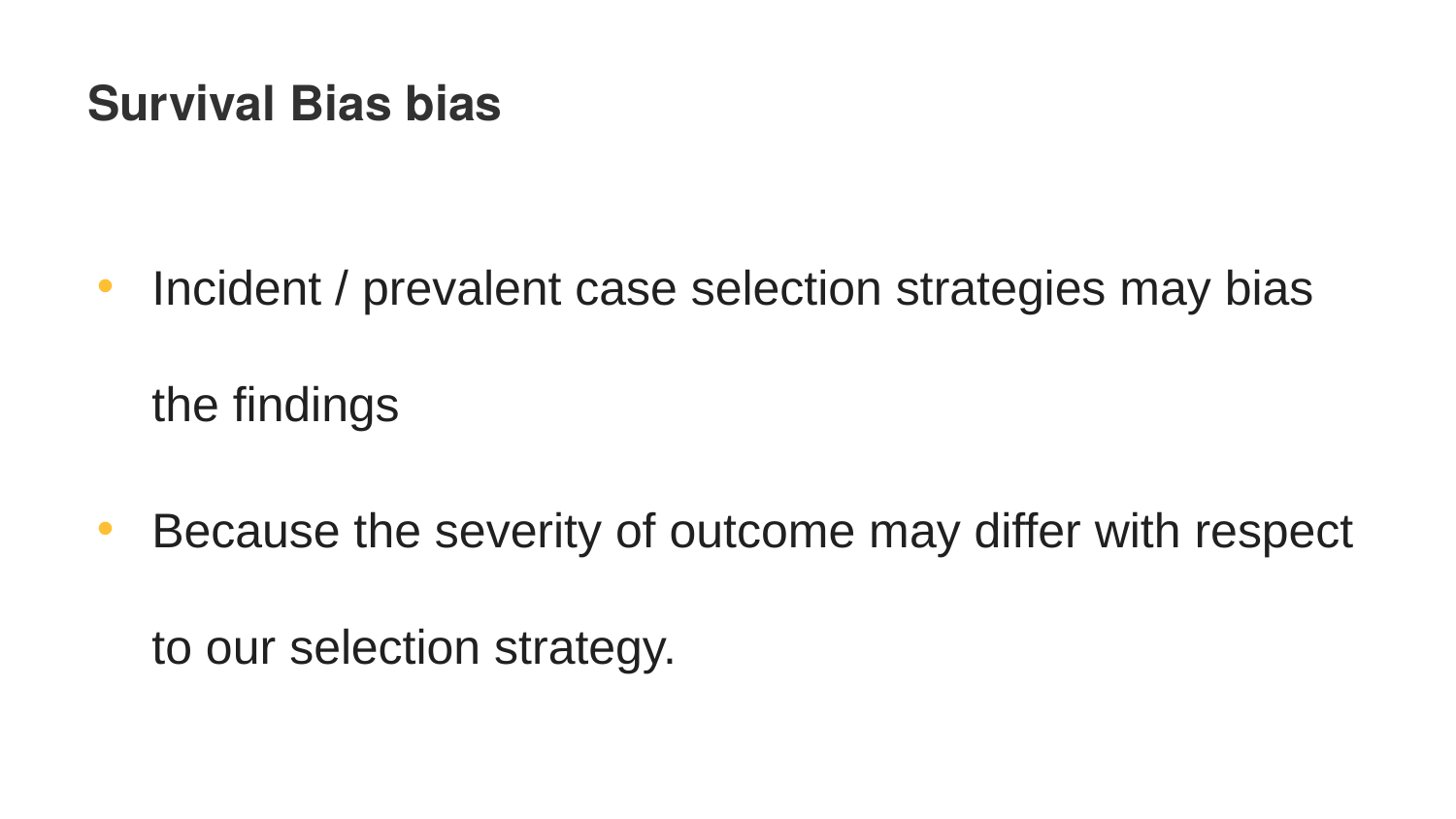

# Survival Bias bias
Incident / prevalent case selection strategies may bias the findings
Because the severity of outcome may differ with respect to our selection strategy.